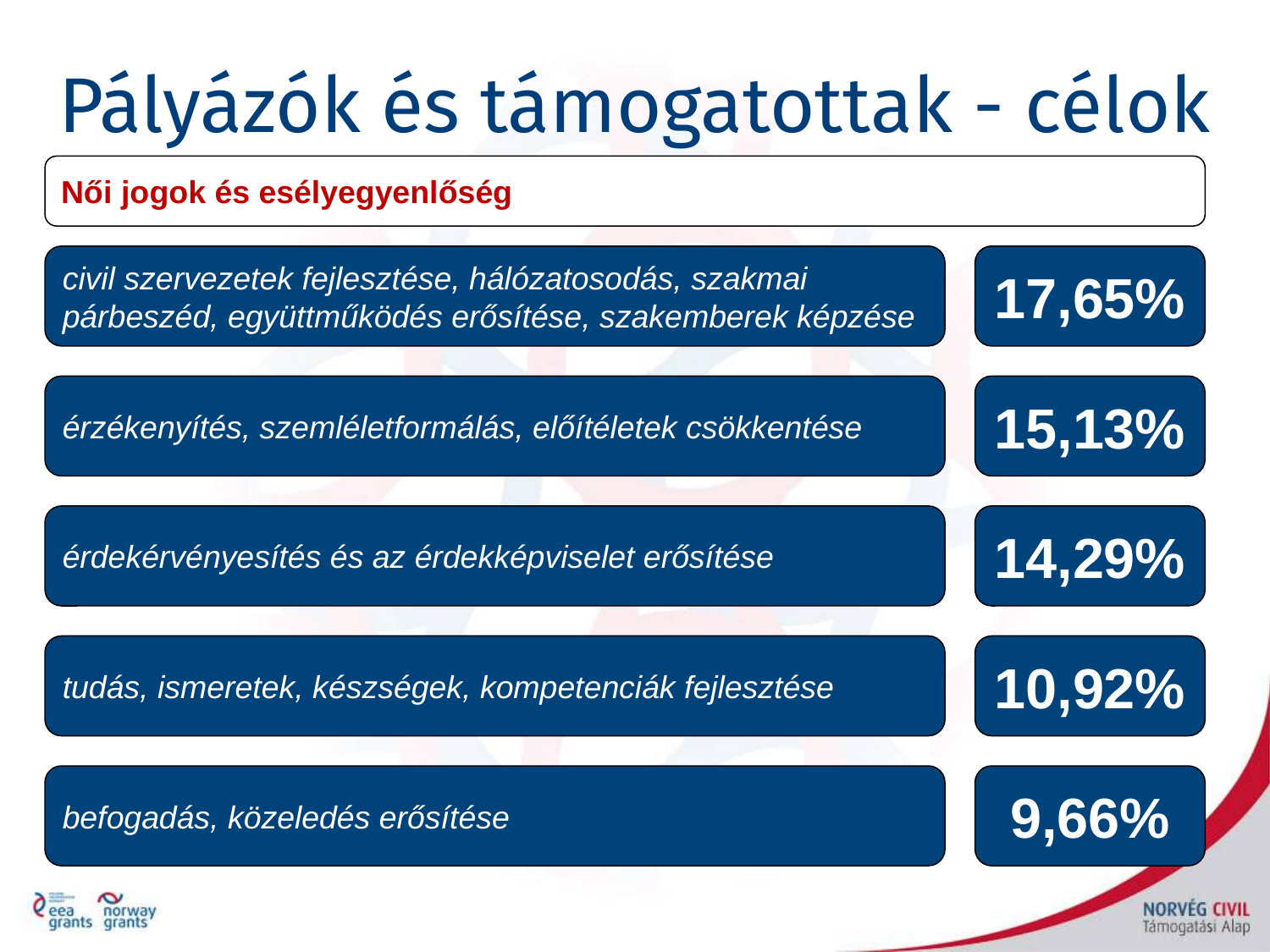

Pályázók és támogatottak - célok
Női jogok és esélyegyenlőség
civil szervezetek fejlesztése, hálózatosodás, szakmai párbeszéd, együttműködés erősítése, szakemberek képzése
17,65%
érzékenyítés, szemléletformálás, előítéletek csökkentése
15,13%
érdekérvényesítés és az érdekképviselet erősítése
14,29%
tudás, ismeretek, készségek, kompetenciák fejlesztése
10,92%
befogadás, közeledés erősítése
9,66%